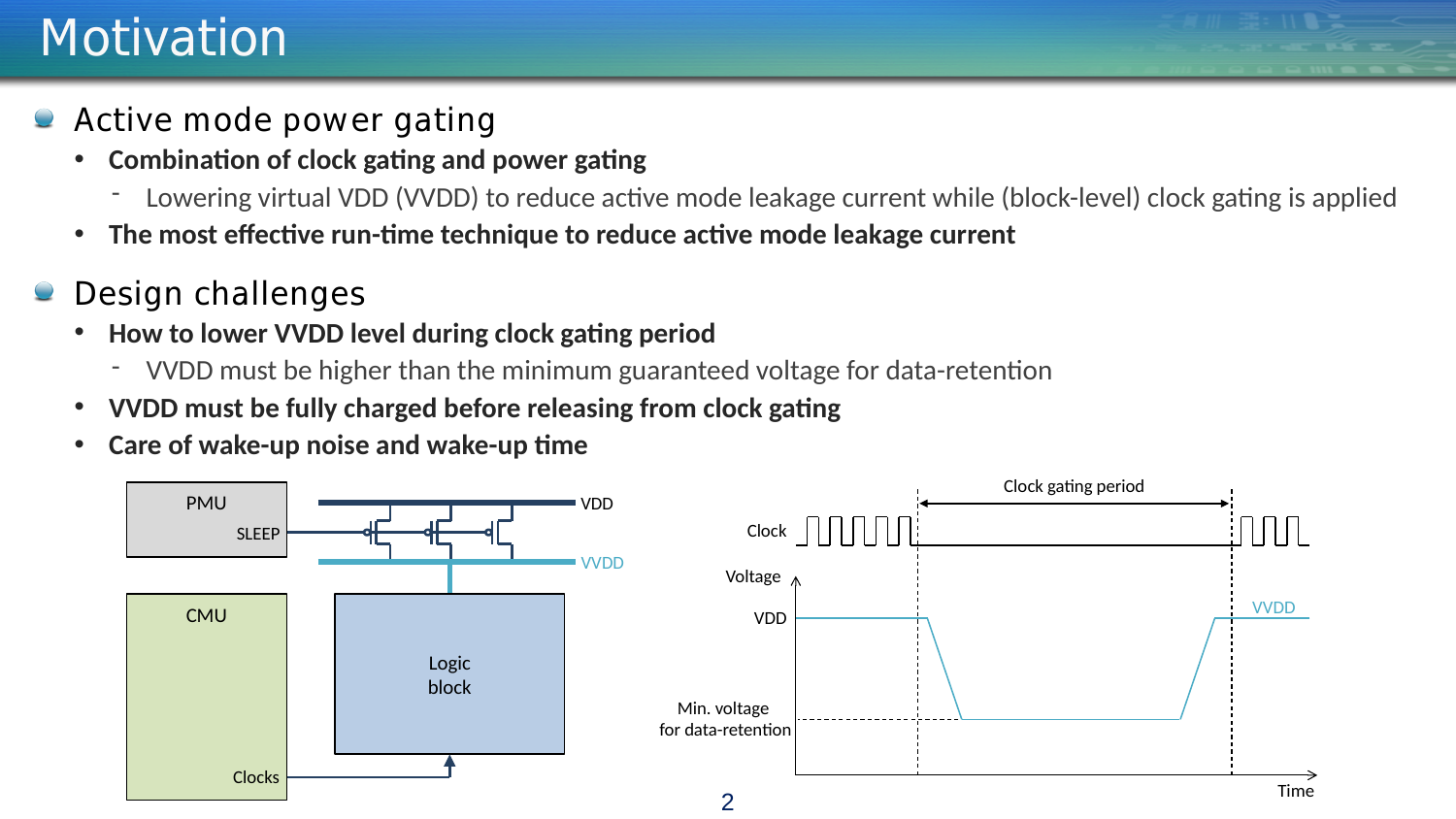

# Motivation
Active mode power gating
Combination of clock gating and power gating
Lowering virtual VDD (VVDD) to reduce active mode leakage current while (block-level) clock gating is applied
The most effective run-time technique to reduce active mode leakage current

Design challenges
How to lower VVDD level during clock gating period
VVDD must be higher than the minimum guaranteed voltage for data-retention
VVDD must be fully charged before releasing from clock gating
Care of wake-up noise and wake-up time

Clock gating period
Clock
Voltage
VVDD
VDD
Min. voltage
 for data-retention
Time

PMU
VDD

SLEEP
VVDD

Logic
block
CMU
Clocks
2